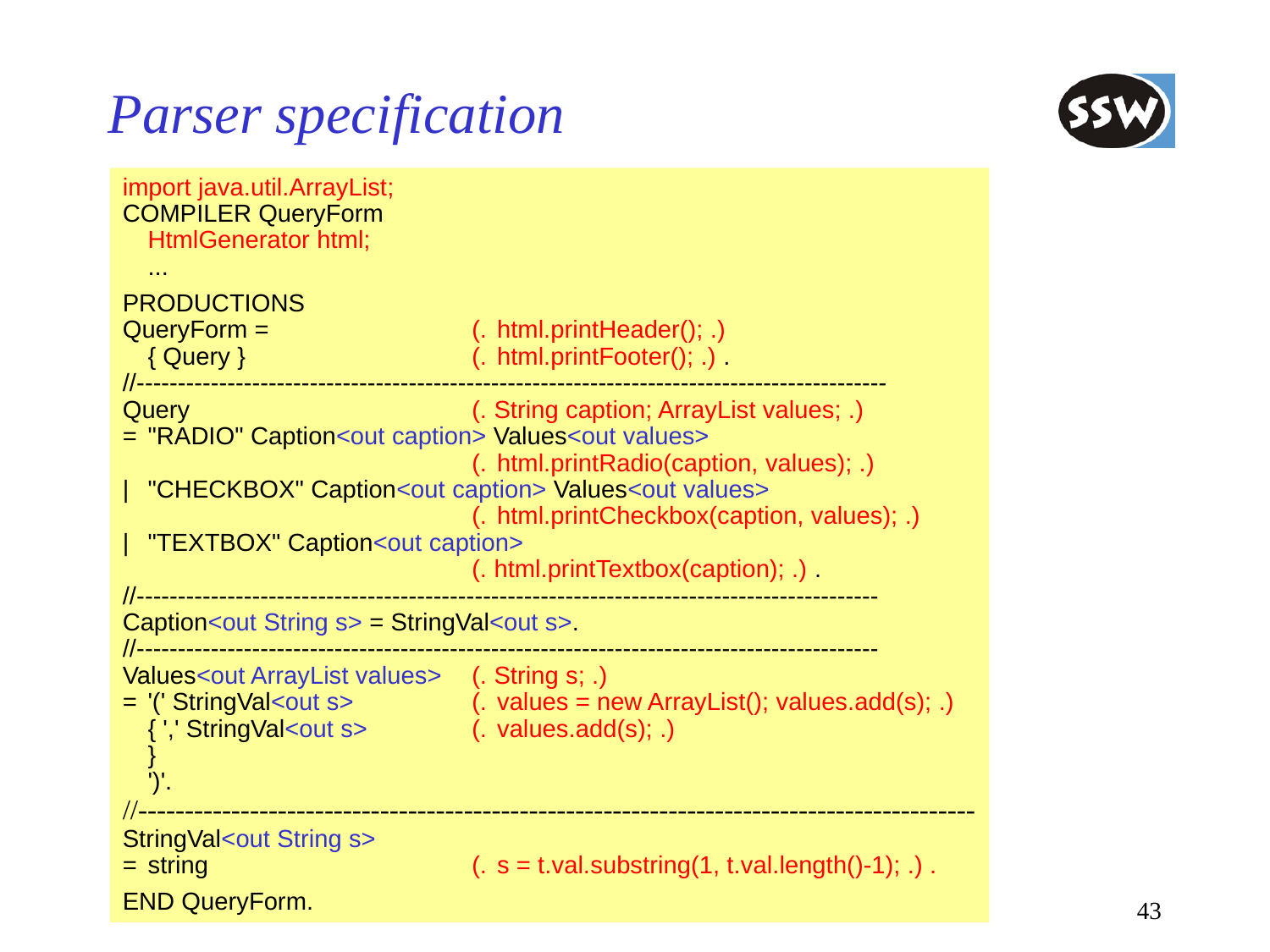

# Parser specification
import java.util.ArrayList;
COMPILER QueryForm
	HtmlGenerator html;
	...
PRODUCTIONS
QueryForm = 	(.	html.printHeader(); .)
	{ Query }	(.	html.printFooter(); .) .
//-------------------------------------------------------------------------------------------
Query	(. String caption; ArrayList values; .)
=	"RADIO" Caption<out caption> Values<out values>
			(.	html.printRadio(caption, values); .)
|	"CHECKBOX" Caption<out caption> Values<out values>
			(.	html.printCheckbox(caption, values); .)
|	"TEXTBOX" Caption<out caption>
			(. html.printTextbox(caption); .) .
//------------------------------------------------------------------------------------------
Caption<out String s> = StringVal<out s>.
//------------------------------------------------------------------------------------------
Values<out ArrayList values>	(. String s; .)
=	'(' StringVal<out s>	(.	values = new ArrayList(); values.add(s); .)
	{ ',' StringVal<out s>	(.	values.add(s); .)
	}
	')'.
//------------------------------------------------------------------------------------------
StringVal<out String s>
=	string	(.	s = t.val.substring(1, t.val.length()-1); .) .
END QueryForm.
43